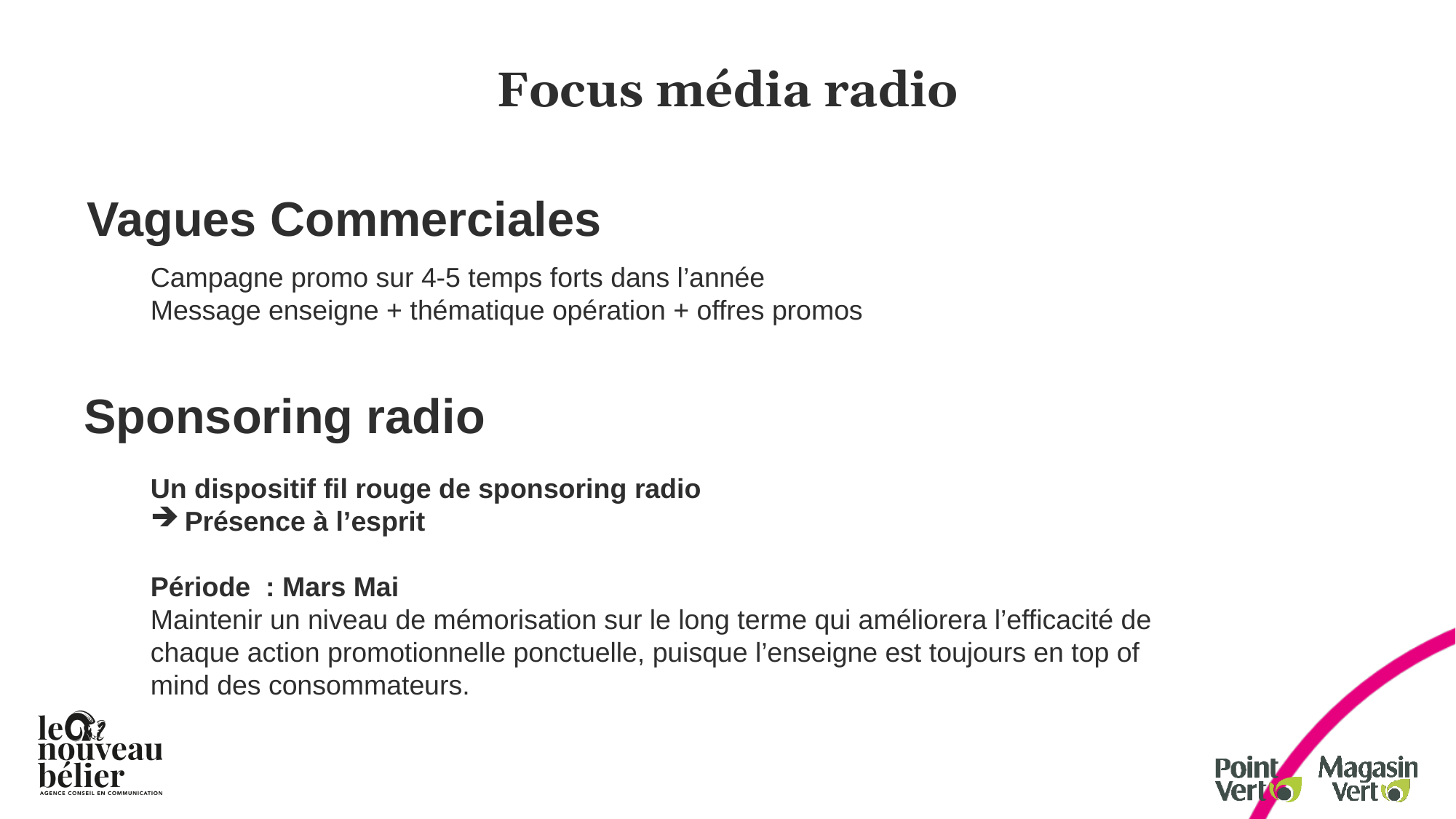

# Focus média radio
Vagues Commerciales

Campagne promo sur 4-5 temps forts dans l’année
Message enseigne + thématique opération + offres promos
Sponsoring radio
Un dispositif fil rouge de sponsoring radio
Présence à l’esprit

Période  : Mars Mai
Maintenir un niveau de mémorisation sur le long terme qui améliorera l’efficacité de chaque action promotionnelle ponctuelle, puisque l’enseigne est toujours en top of mind des consommateurs.